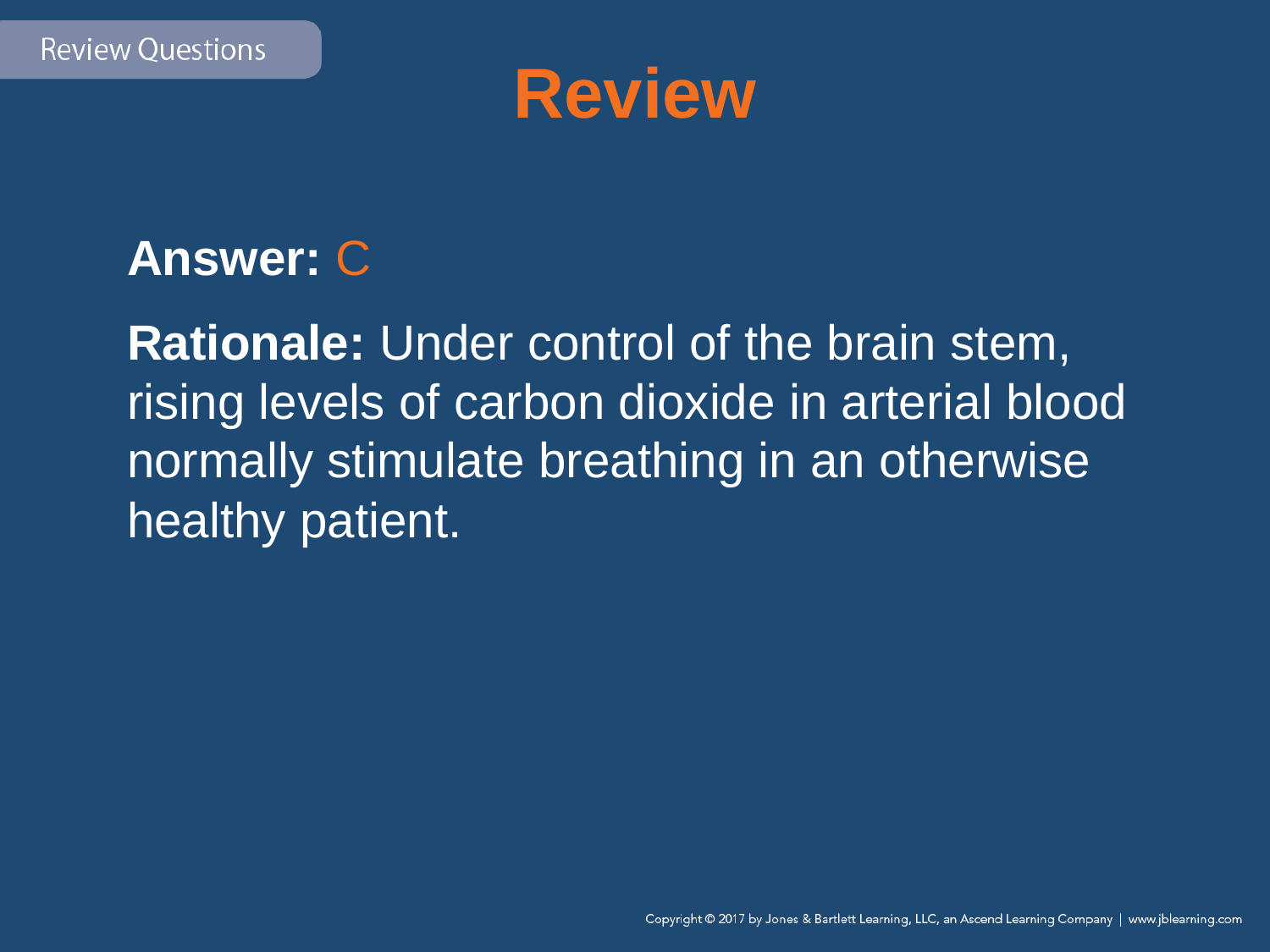

# Review
Answer: C
Rationale: Under control of the brain stem, rising levels of carbon dioxide in arterial blood normally stimulate breathing in an otherwise healthy patient.